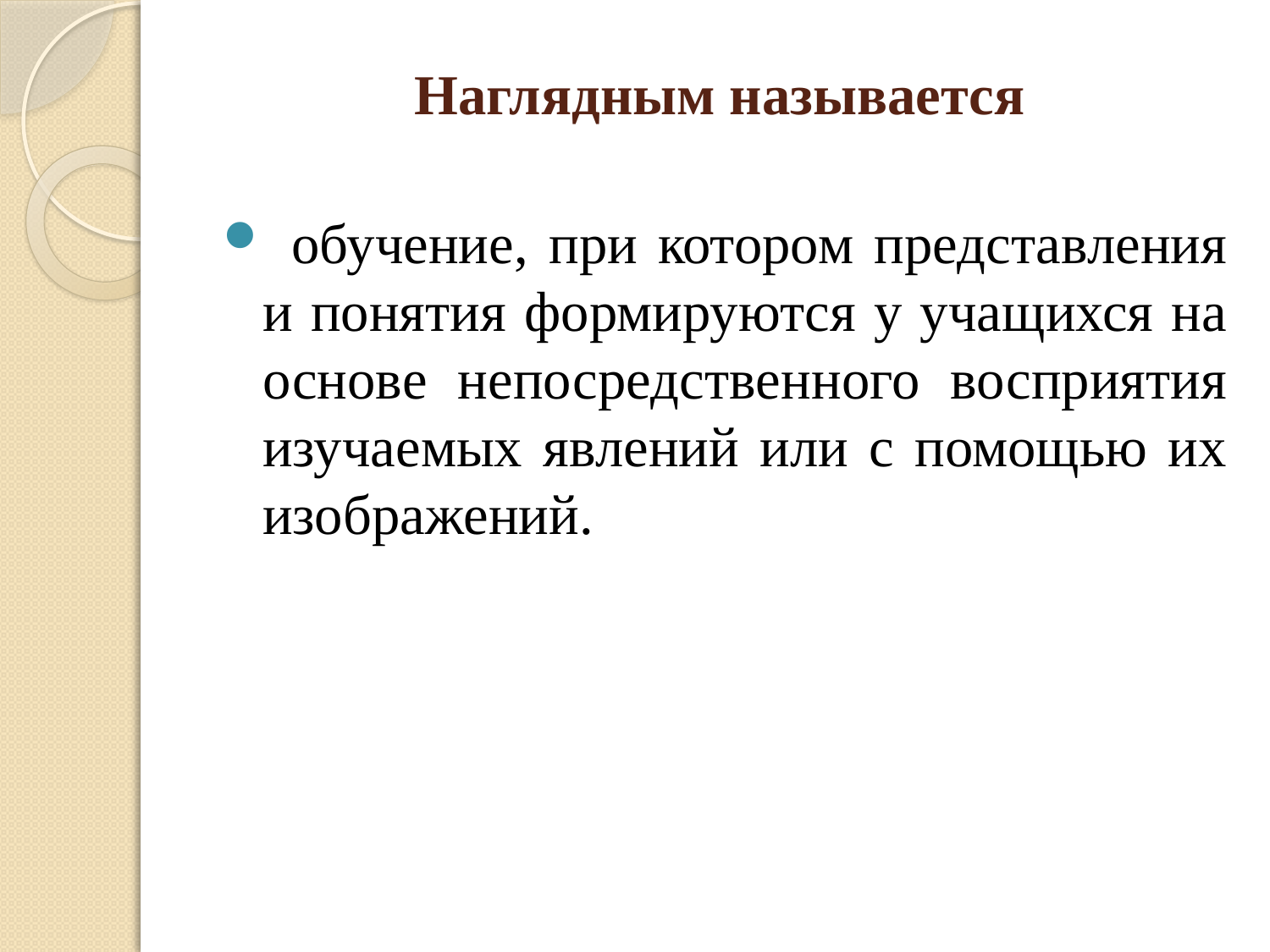

# Наглядным называется
 обучение, при котором представления и понятия формируются у учащихся на основе непосредственного восприятия изучаемых явлений или с помощью их изображений.